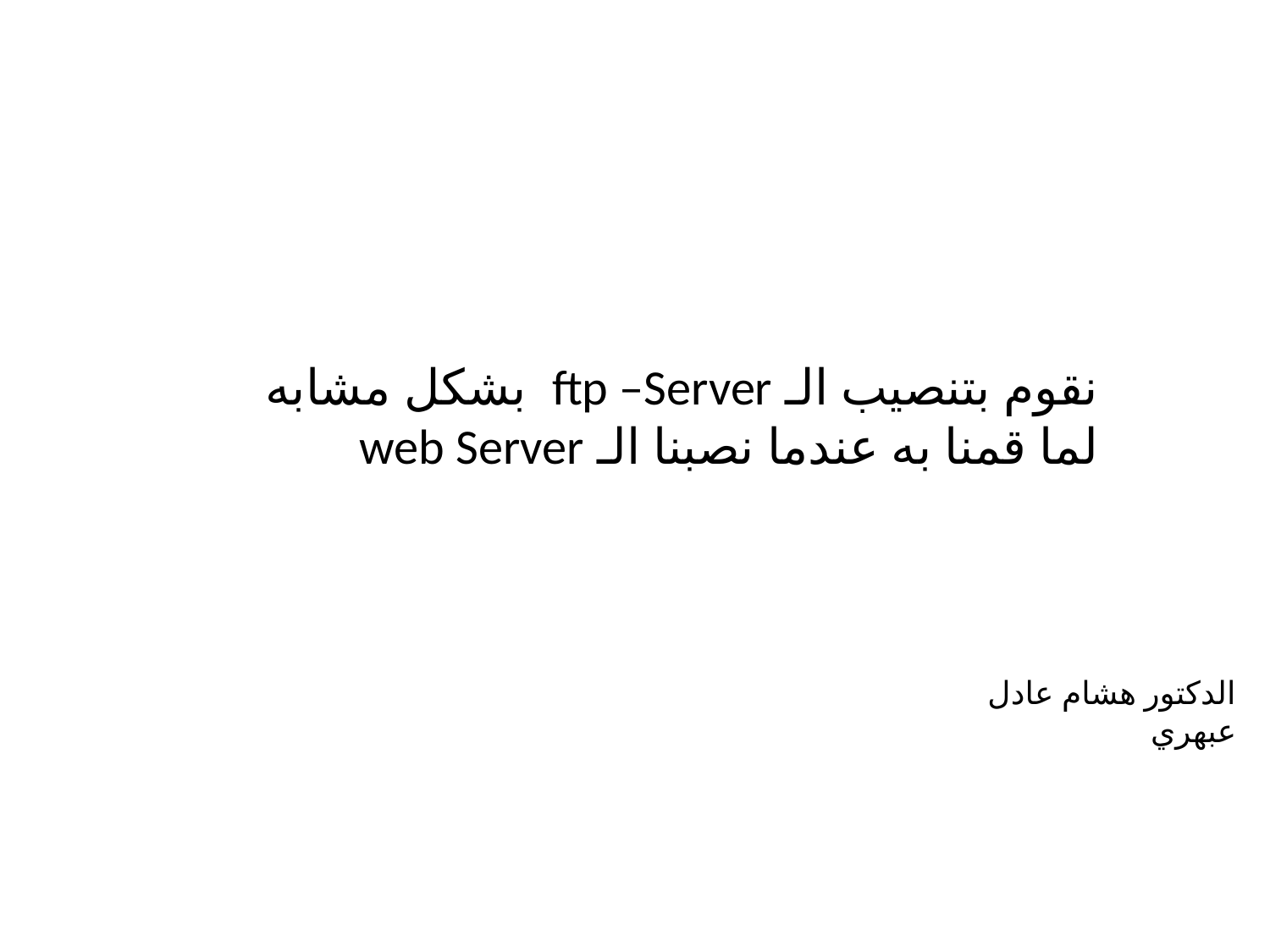

نقوم بتنصيب الـ ftp –Server  بشكل مشابه
لما قمنا به عندما نصبنا الـ web Server
الدكتور هشام عادل عبهري